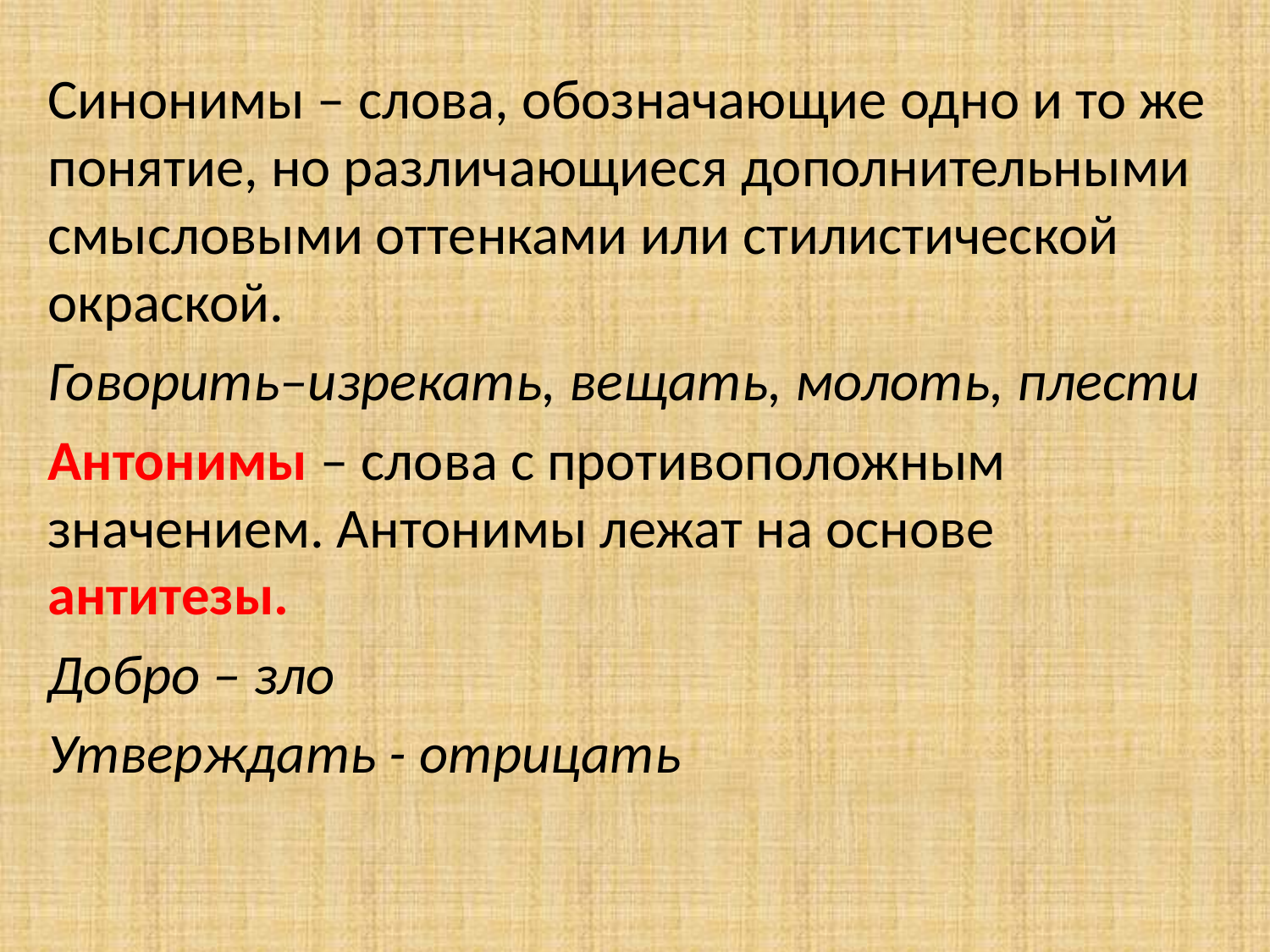

#
Синонимы – слова, обозначающие одно и то же понятие, но различающиеся дополнительными смысловыми оттенками или стилистической окраской.
Говорить–изрекать, вещать, молоть, плести
Антонимы – слова с противоположным значением. Антонимы лежат на основе антитезы.
Добро – зло
Утверждать - отрицать